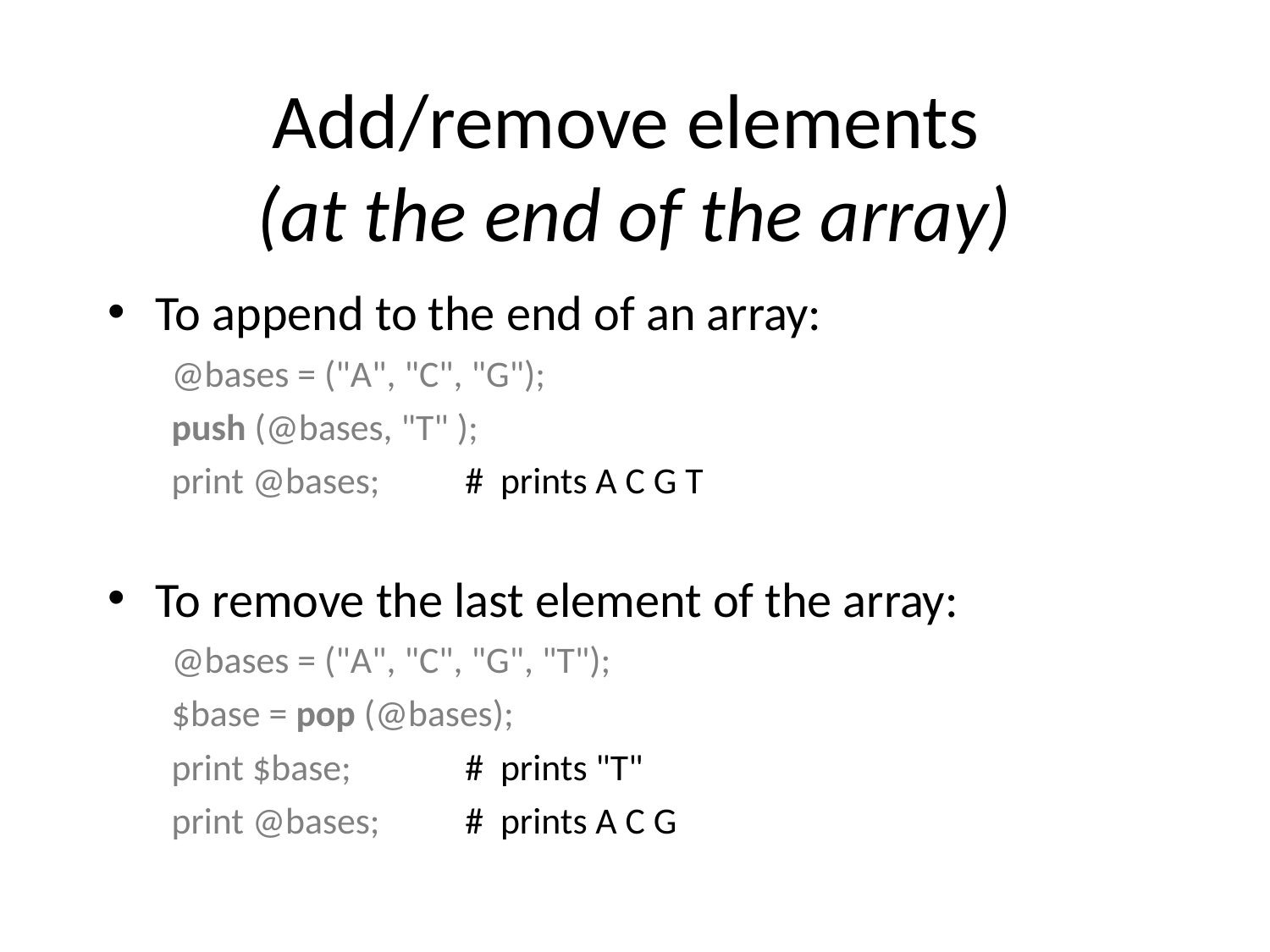

# Add/remove elements (at the end of the array)
To append to the end of an array:
@bases = ("A", "C", "G");
push (@bases, "T" );
print @bases;       	#  prints A C G T

To remove the last element of the array:
@bases = ("A", "C", "G", "T");
$base = pop (@bases);
print $base;  	#  prints "T"
print @bases;  	#  prints A C G